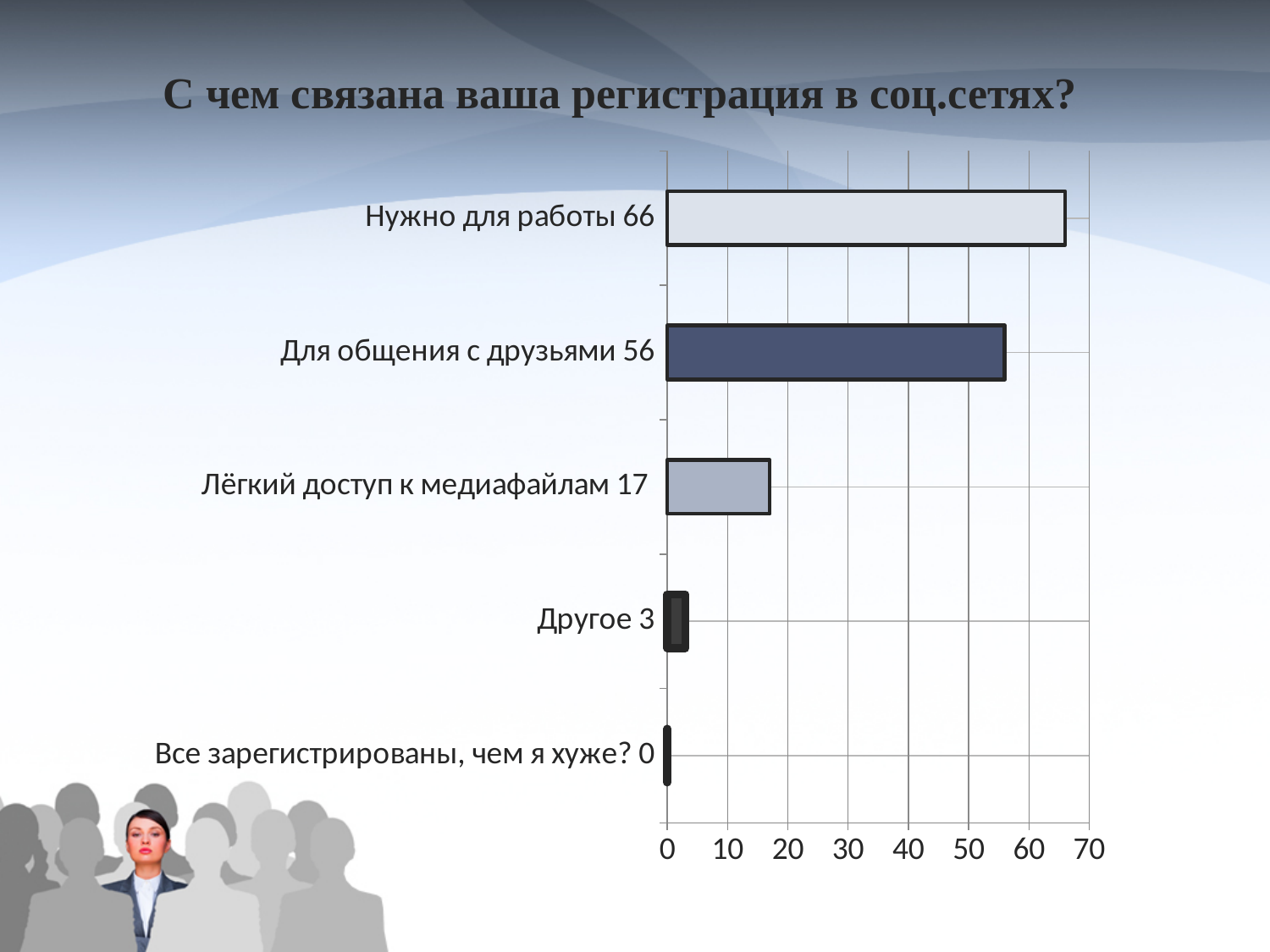

# С чем связана ваша регистрация в соц.сетях?

### Chart

| Category | Столбец1 |
|---|---|
| Все зарегистрированы, чем я хуже? 0 | 0.0 |
| Другое 3 | 3.0 |
| Лёгкий доступ к медиафайлам 17  | 17.0 |
| Для общения с друзьями 56 | 56.0 |
| Нужно для работы 66 | 66.0 |